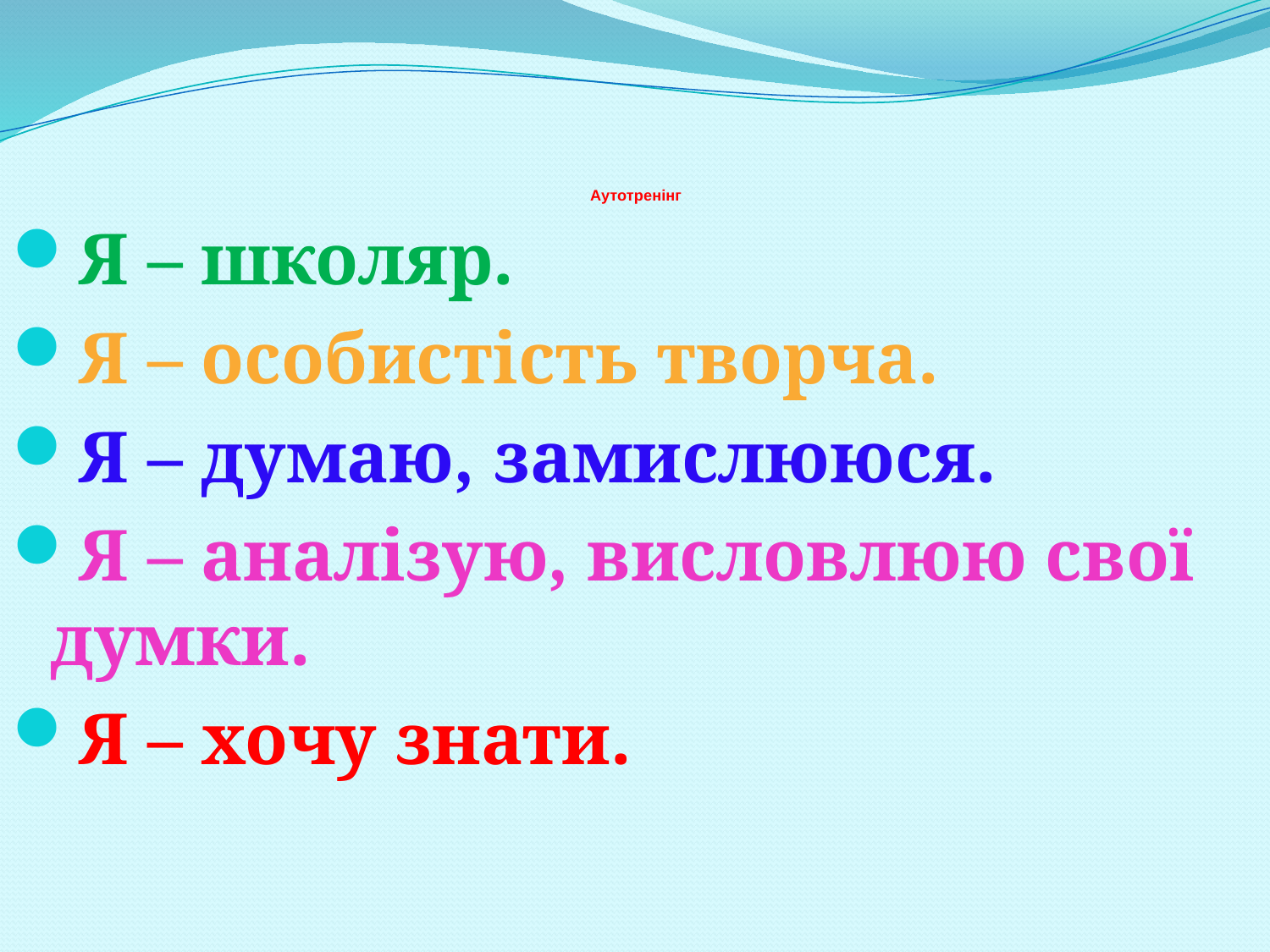

# Аутотренінг
Я – школяр.
Я – особистість творча.
Я – думаю, замислююся.
Я – аналізую, висловлюю свої думки.
Я – хочу знати.